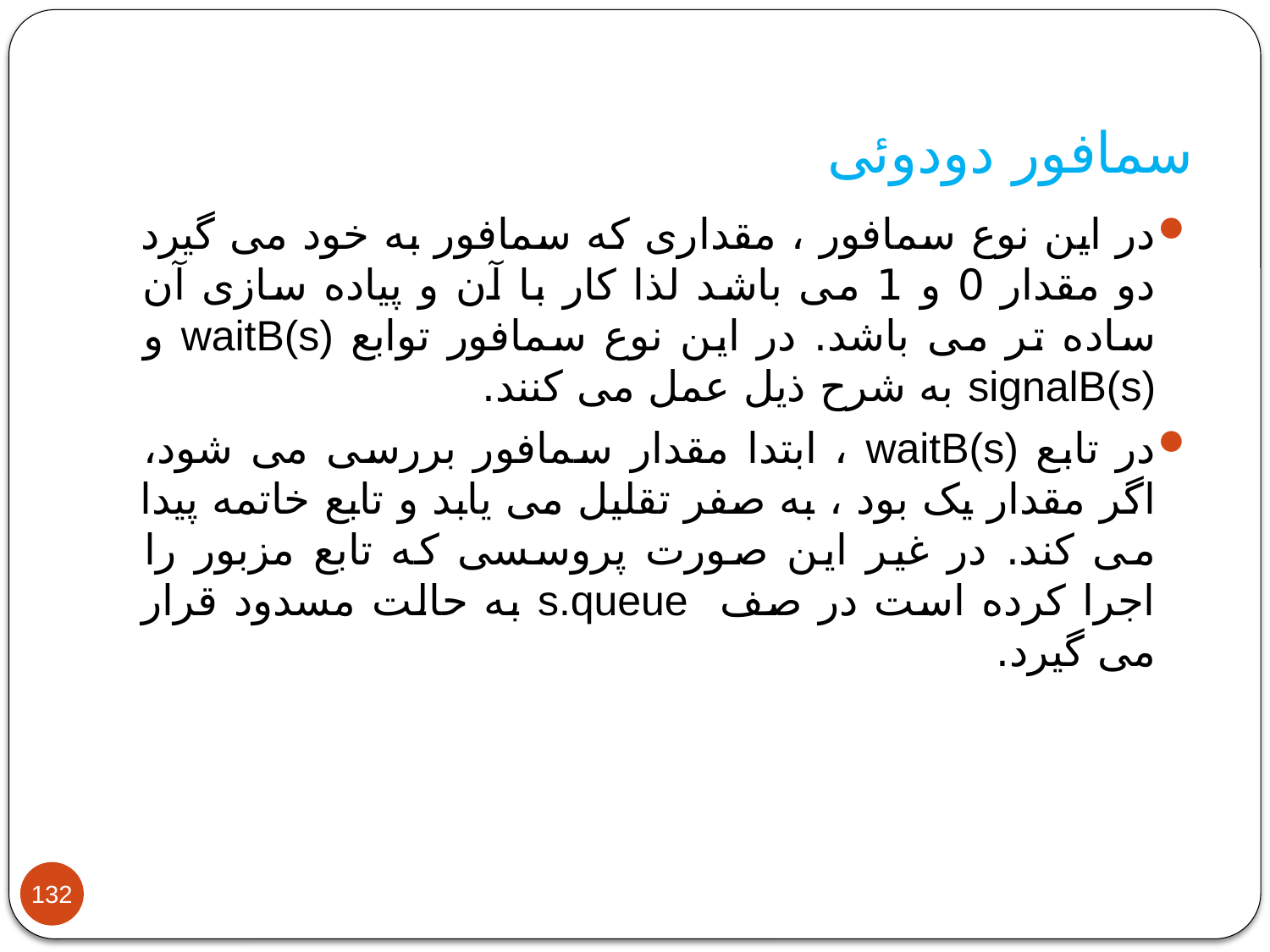

# سمافور دودوئی
در این نوع سمافور ، مقداری که سمافور به خود می گیرد دو مقدار 0 و 1 می باشد لذا کار با آن و پیاده سازی آن ساده تر می باشد. در این نوع سمافور توابع waitB(s) و signalB(s) به شرح ذیل عمل می کنند.
در تابع waitB(s) ، ابتدا مقدار سمافور بررسی می شود، اگر مقدار یک بود ، به صفر تقلیل می یابد و تابع خاتمه پیدا می کند. در غیر این صورت پروسسی که تابع مزبور را اجرا کرده است در صف  s.queue به حالت مسدود قرار می گیرد.
132